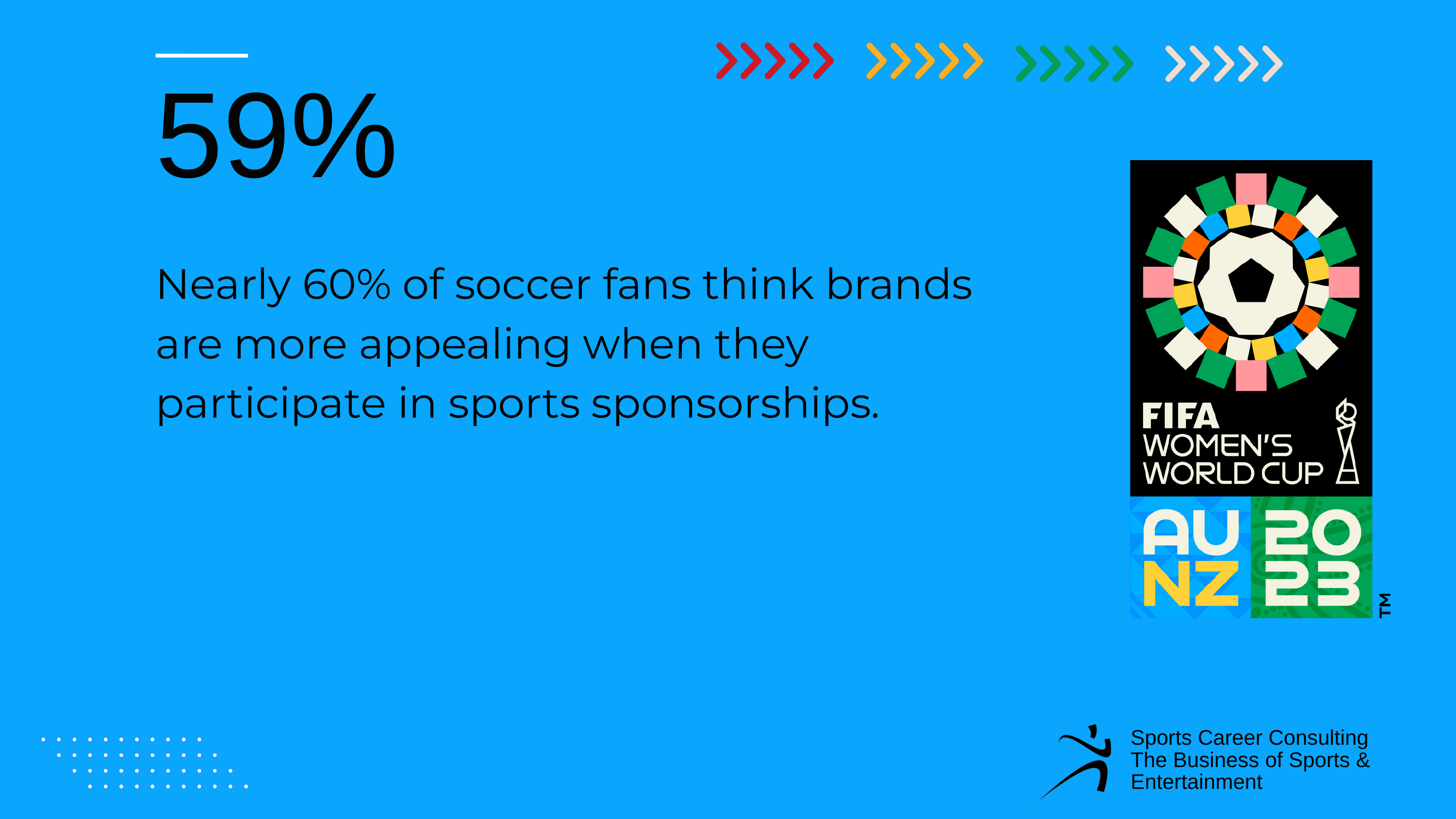

59%

Nearly 60% of soccer fans think brands are more appealing when they participate in sports sponsorships.

Sports Career Consulting
The Business of Sports & Entertainment